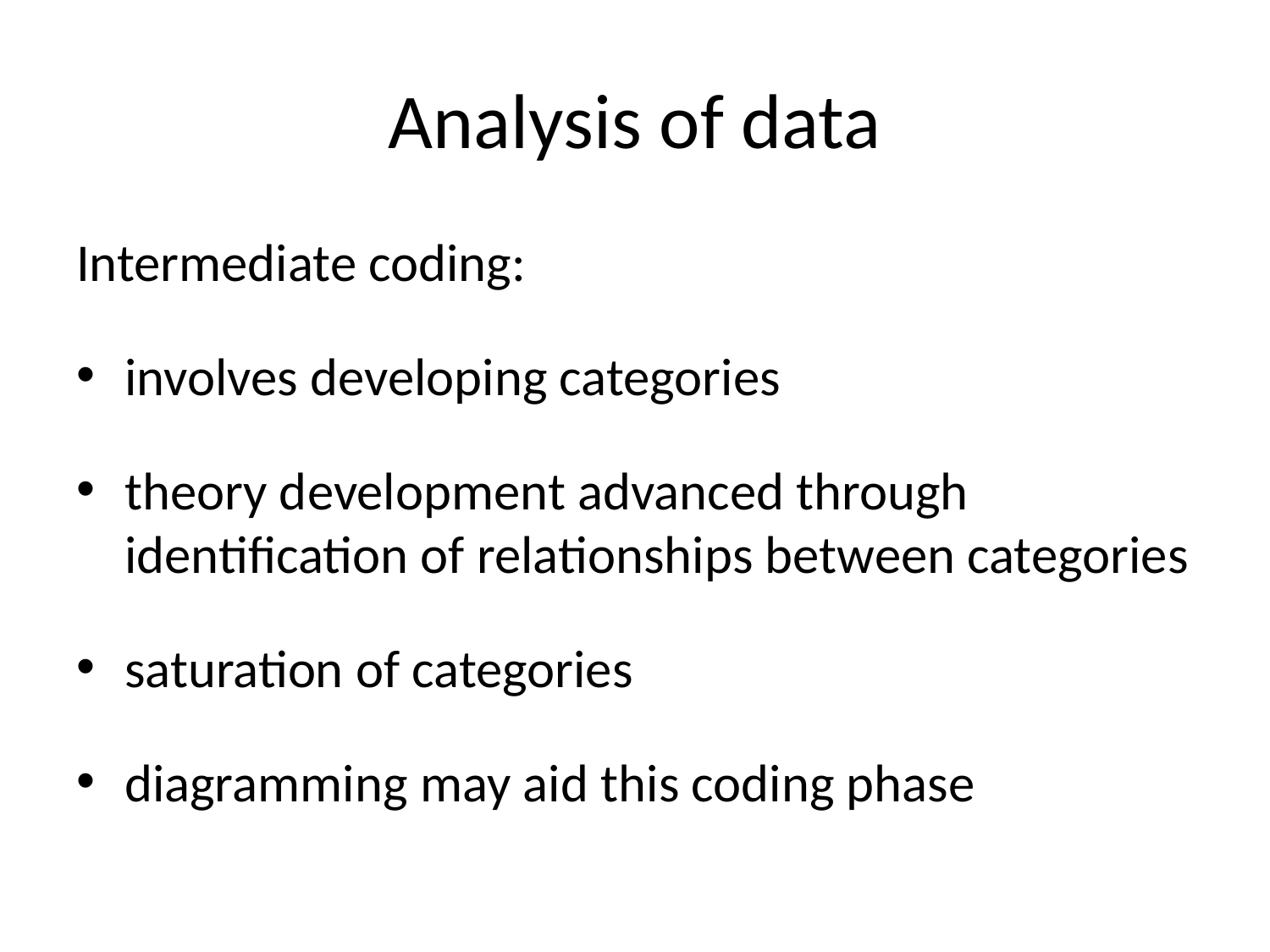

# Analysis of data
Intermediate coding:
involves developing categories
theory development advanced through identification of relationships between categories
saturation of categories
diagramming may aid this coding phase